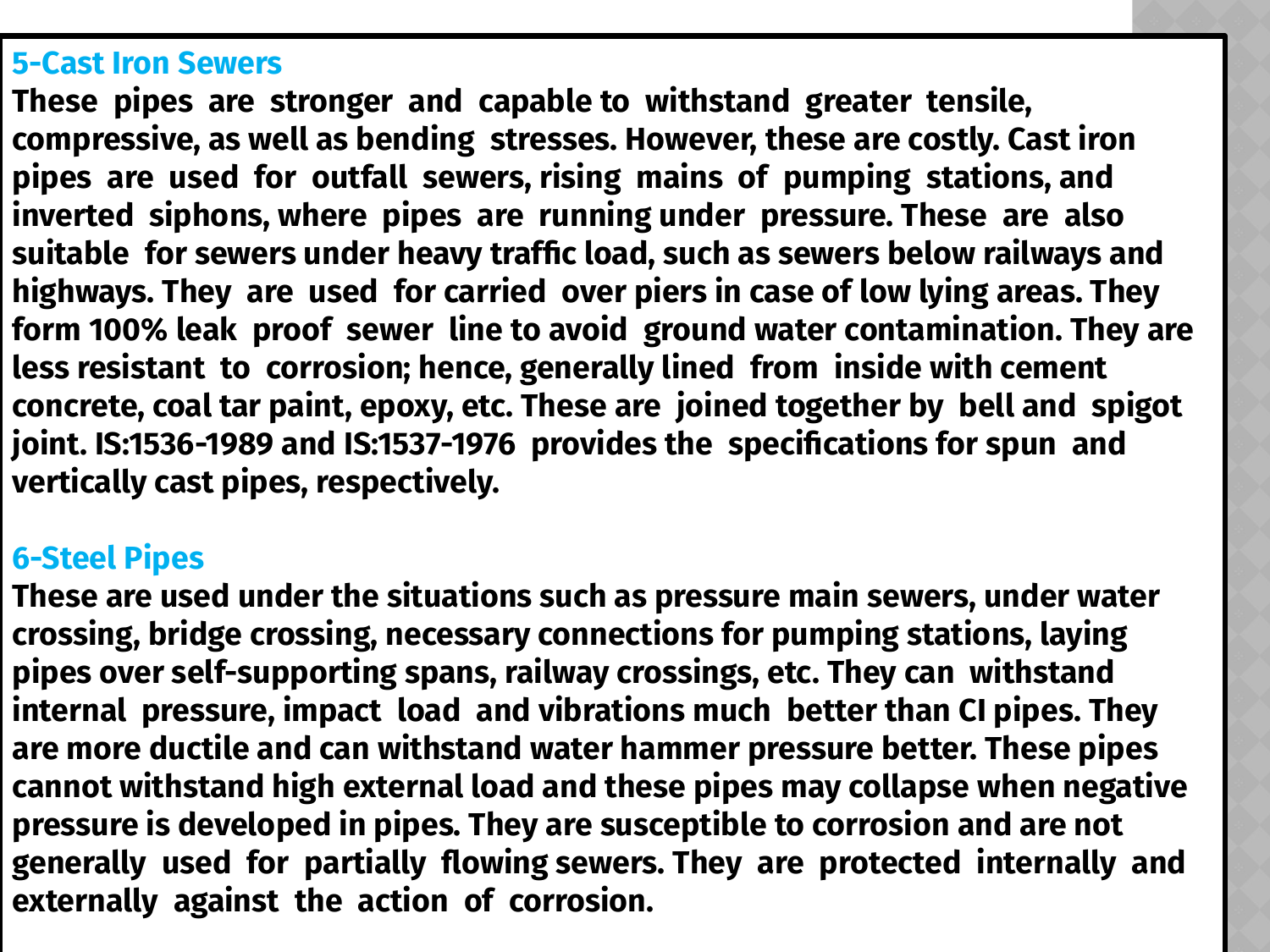

5-Cast Iron Sewers
These  pipes  are  stronger  and  capable to  withstand  greater  tensile, compressive, as well as bending  stresses. However, these are costly. Cast iron  pipes  are  used  for  outfall  sewers, rising  mains  of  pumping  stations, and  inverted  siphons, where  pipes  are  running under  pressure. These  are  also  suitable  for sewers under heavy traffic load, such as sewers below railways and highways. They  are  used  for carried  over piers in case of low lying areas. They form 100% leak  proof  sewer  line to avoid  ground water contamination. They are less resistant  to  corrosion; hence, generally lined  from  inside with cement concrete, coal tar paint, epoxy, etc. These are  joined together by  bell and  spigot joint. IS:1536-1989 and IS:1537-1976  provides the  specifications for spun  and  vertically cast pipes, respectively.

6-Steel Pipes
These are used under the situations such as pressure main sewers, under water crossing, bridge crossing, necessary connections for pumping stations, laying pipes over self-supporting spans, railway crossings, etc. They can  withstand  internal  pressure, impact  load  and vibrations much  better than CI pipes. They are more ductile and can withstand water hammer pressure better. These pipes cannot withstand high external load and these pipes may collapse when negative pressure is developed in pipes. They are susceptible to corrosion and are not generally  used  for  partially  flowing sewers. They  are  protected  internally  and externally  against  the  action  of  corrosion.